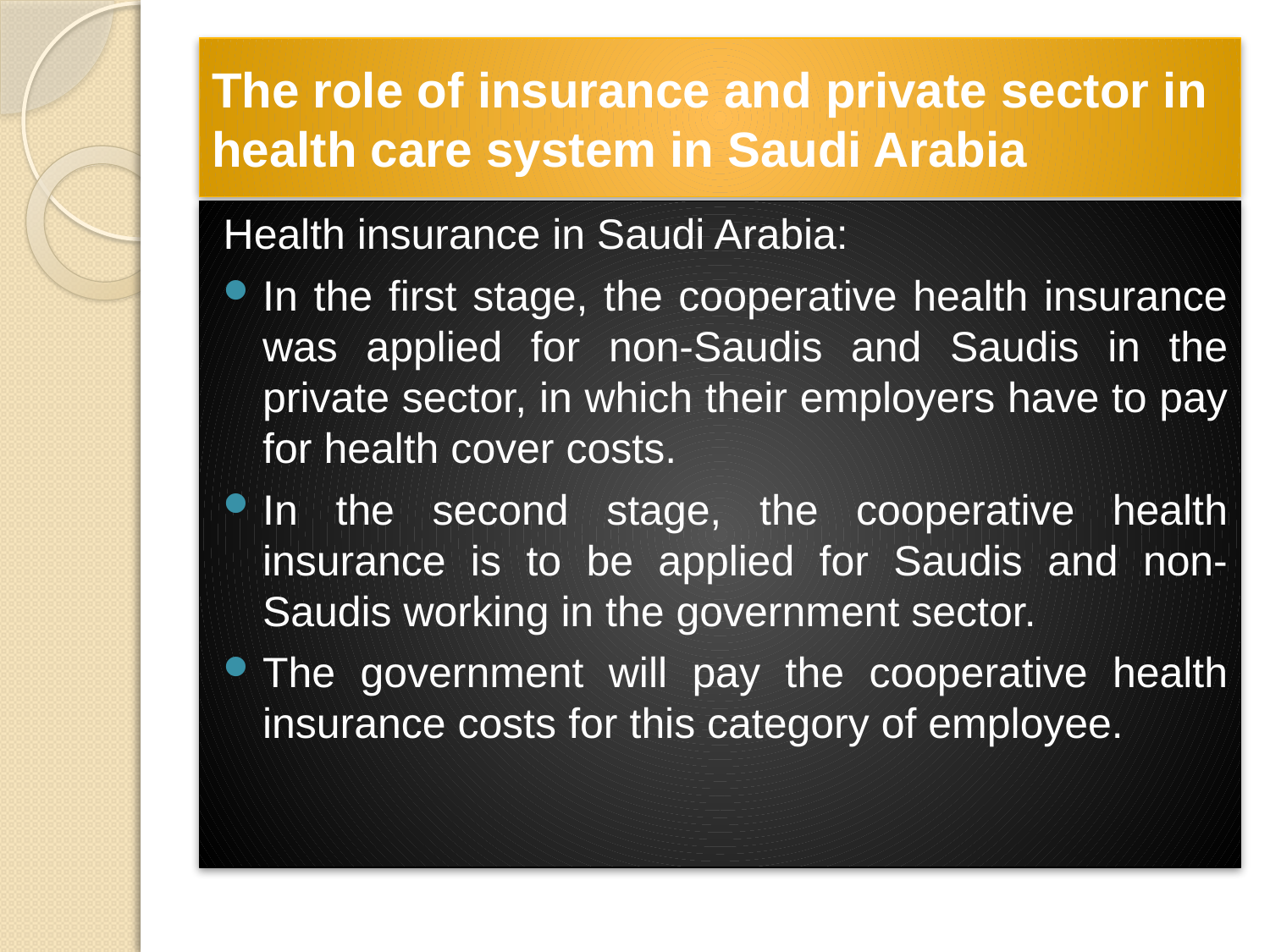

# The role of insurance and private sector in health care system in Saudi Arabia
Health insurance in Saudi Arabia:
In the first stage, the cooperative health insurance was applied for non-Saudis and Saudis in the private sector, in which their employers have to pay for health cover costs.
In the second stage, the cooperative health insurance is to be applied for Saudis and non-Saudis working in the government sector.
The government will pay the cooperative health insurance costs for this category of employee.